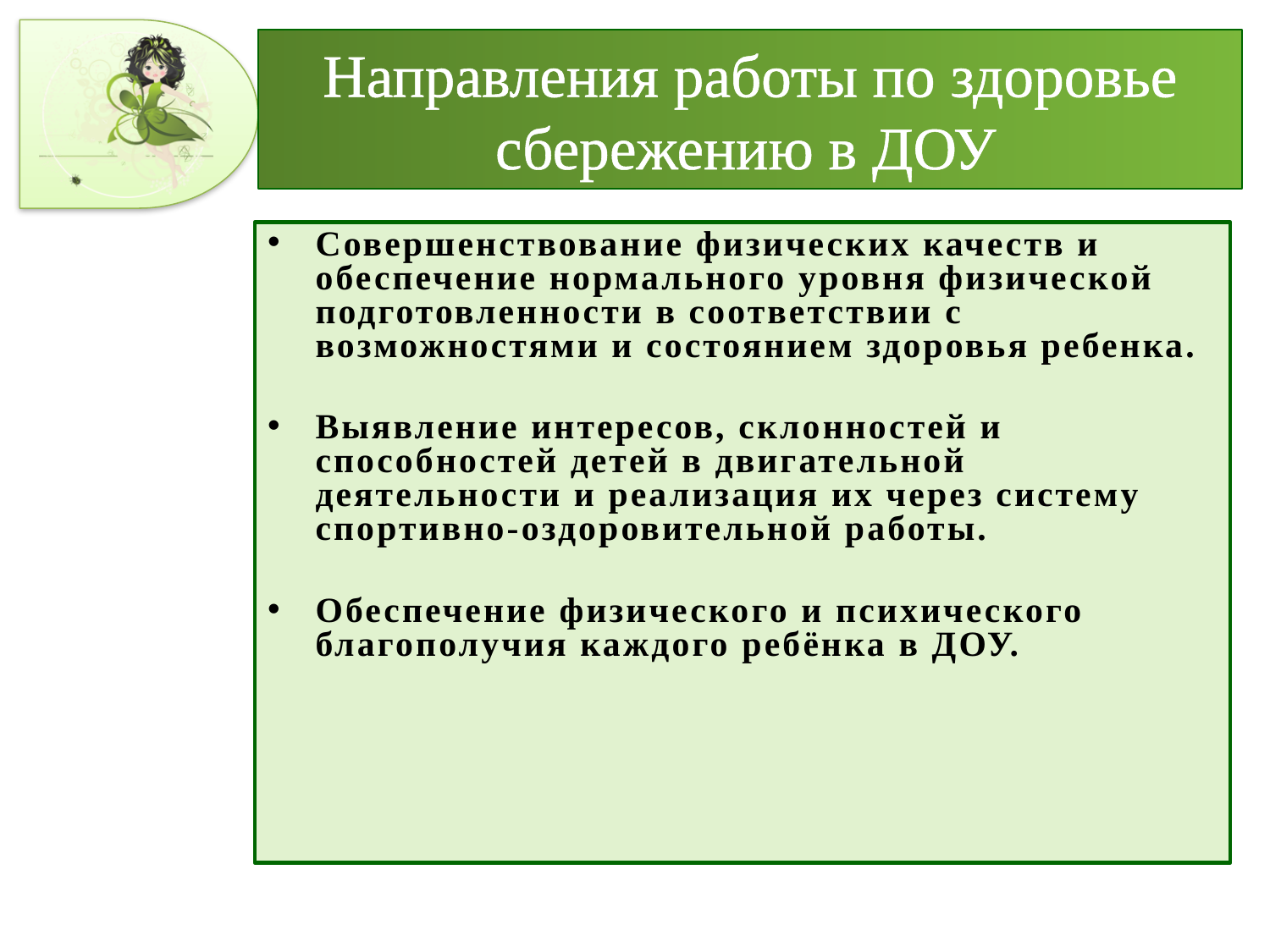

# Направления работы по здоровье сбережению в ДОУ
Совершенствование физических качеств и обеспечение нормального уровня физической подготовленности в соответствии с возможностями и состоянием здоровья ребенка.

Выявление интересов, склонностей и способностей детей в двигательной деятельности и реализация их через систему спортивно-оздоровительной работы.

Обеспечение физического и психического благополучия каждого ребёнка в ДОУ.